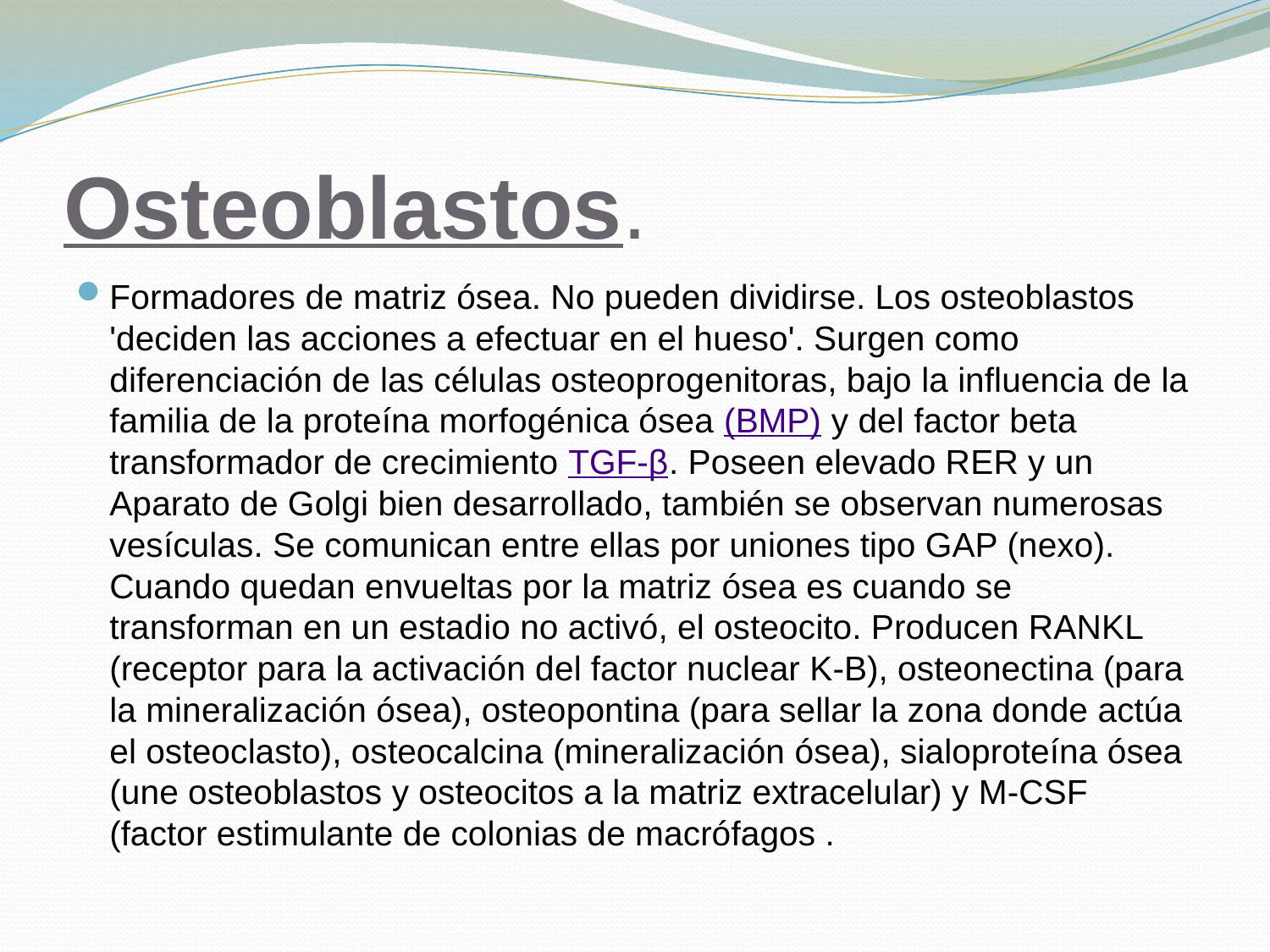

# Osteoblastos.
Formadores de matriz ósea. No pueden dividirse. Los osteoblastos 'deciden las acciones a efectuar en el hueso'. Surgen como diferenciación de las células osteoprogenitoras, bajo la influencia de la familia de la proteína morfogénica ósea (BMP) y del factor beta transformador de crecimiento TGF-β. Poseen elevado RER y un Aparato de Golgi bien desarrollado, también se observan numerosas vesículas. Se comunican entre ellas por uniones tipo GAP (nexo). Cuando quedan envueltas por la matriz ósea es cuando se transforman en un estadio no activó, el osteocito. Producen RANKL (receptor para la activación del factor nuclear K-B), osteonectina (para la mineralización ósea), osteopontina (para sellar la zona donde actúa el osteoclasto), osteocalcina (mineralización ósea), sialoproteína ósea (une osteoblastos y osteocitos a la matriz extracelular) y M-CSF (factor estimulante de colonias de macrófagos .